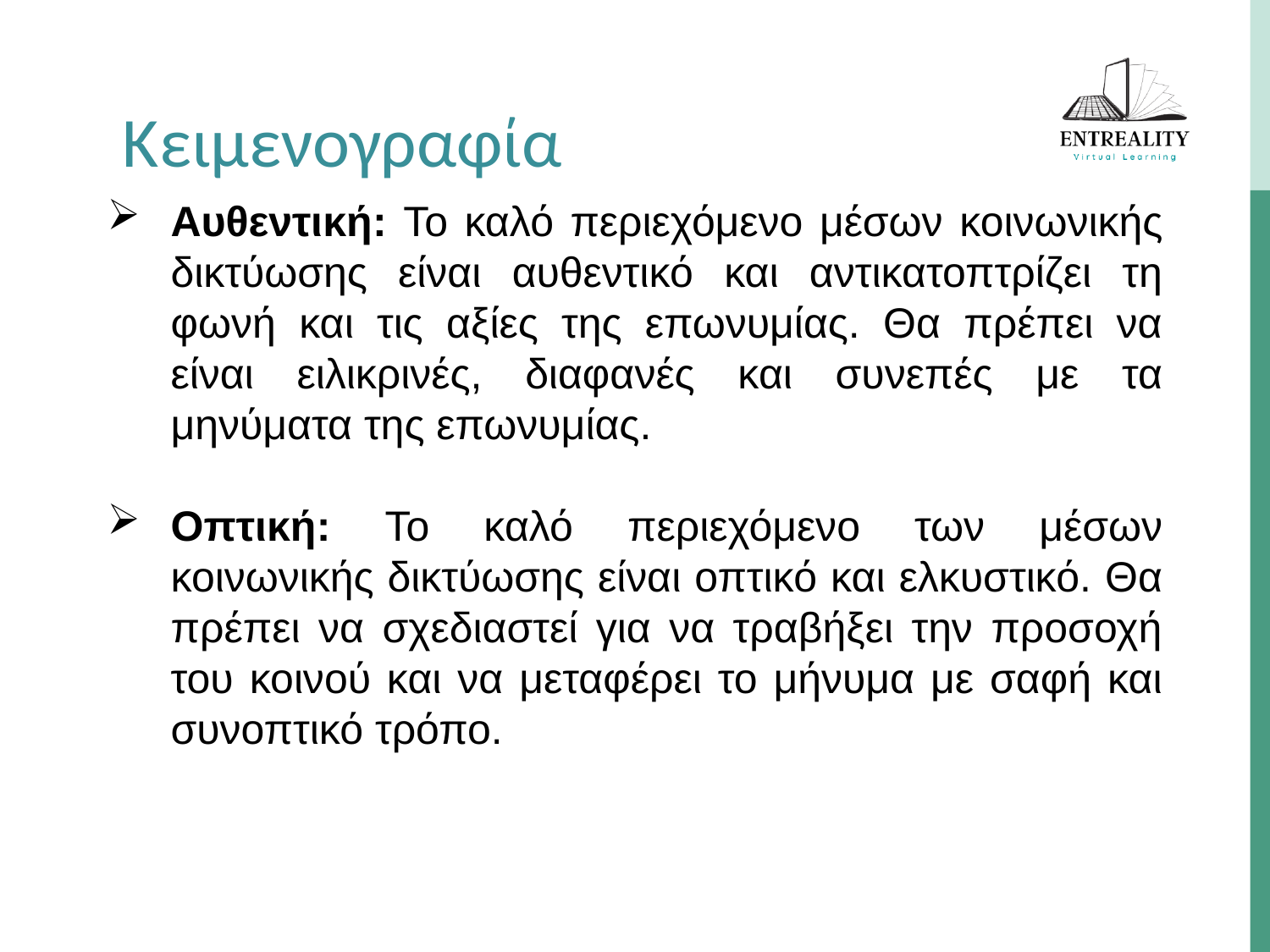

Κειμενογραφία
Αυθεντική: Το καλό περιεχόμενο μέσων κοινωνικής δικτύωσης είναι αυθεντικό και αντικατοπτρίζει τη φωνή και τις αξίες της επωνυμίας. Θα πρέπει να είναι ειλικρινές, διαφανές και συνεπές με τα μηνύματα της επωνυμίας.

Οπτική: Το καλό περιεχόμενο των μέσων κοινωνικής δικτύωσης είναι οπτικό και ελκυστικό. Θα πρέπει να σχεδιαστεί για να τραβήξει την προσοχή του κοινού και να μεταφέρει το μήνυμα με σαφή και συνοπτικό τρόπο.